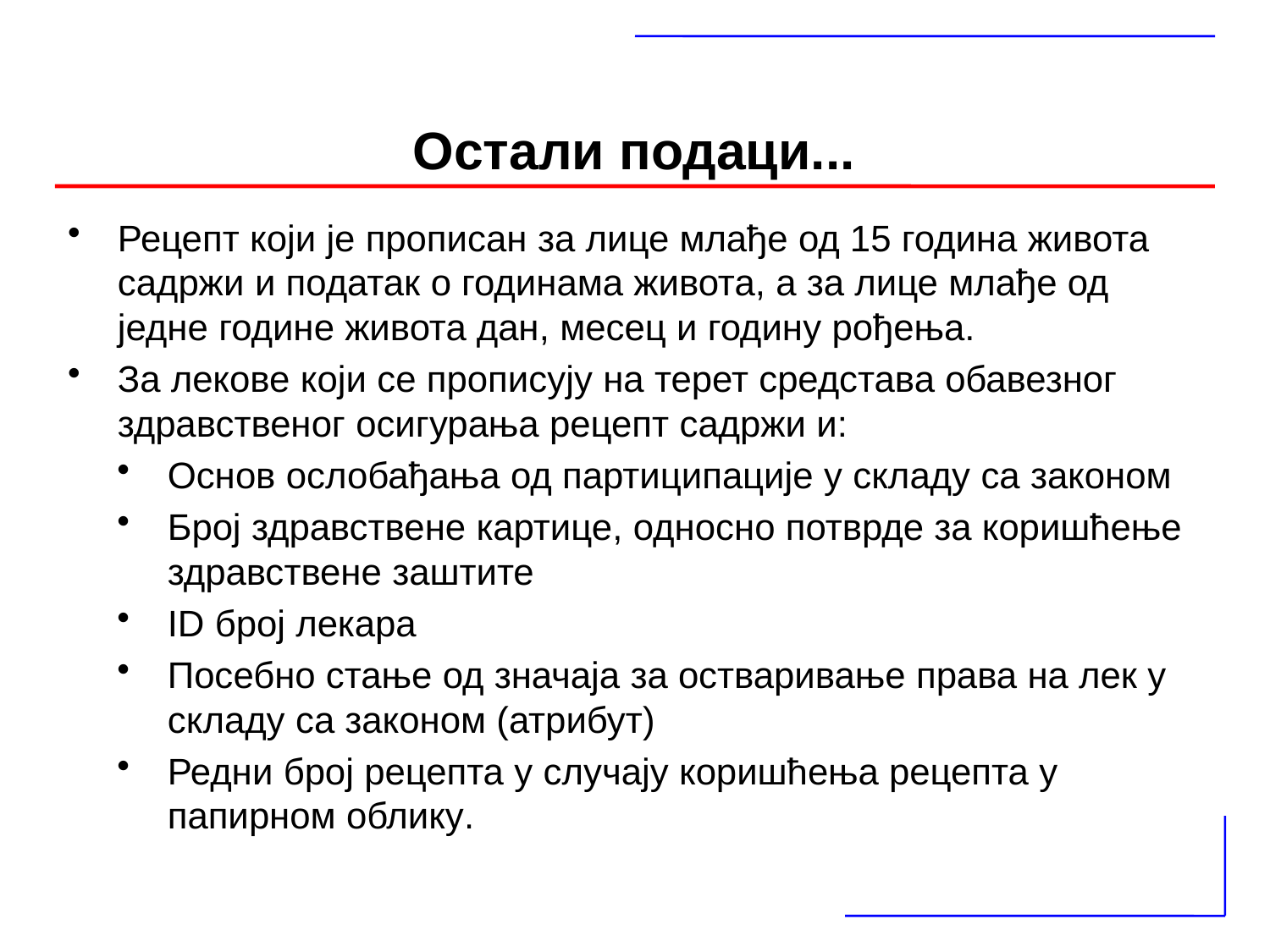

# Остали подаци...
Рецепт који је прописан за лице млађе од 15 година живота садржи и податак о годинама живота, а за лице млађе од једне године живота дан, месец и годину рођења.
За лекове који се прописују на терет средстава обавезног здравственог осигурања рецепт садржи и:
Основ ослобађања од партиципације у складу са законом
Број здравствене картице, односно потврде за коришћење здравствене заштите
ID број лекара
Посебно стање од значаја за остваривање права на лек у складу са законом (атрибут)
Редни број рецепта у случају коришћења рецепта у папирном облику.